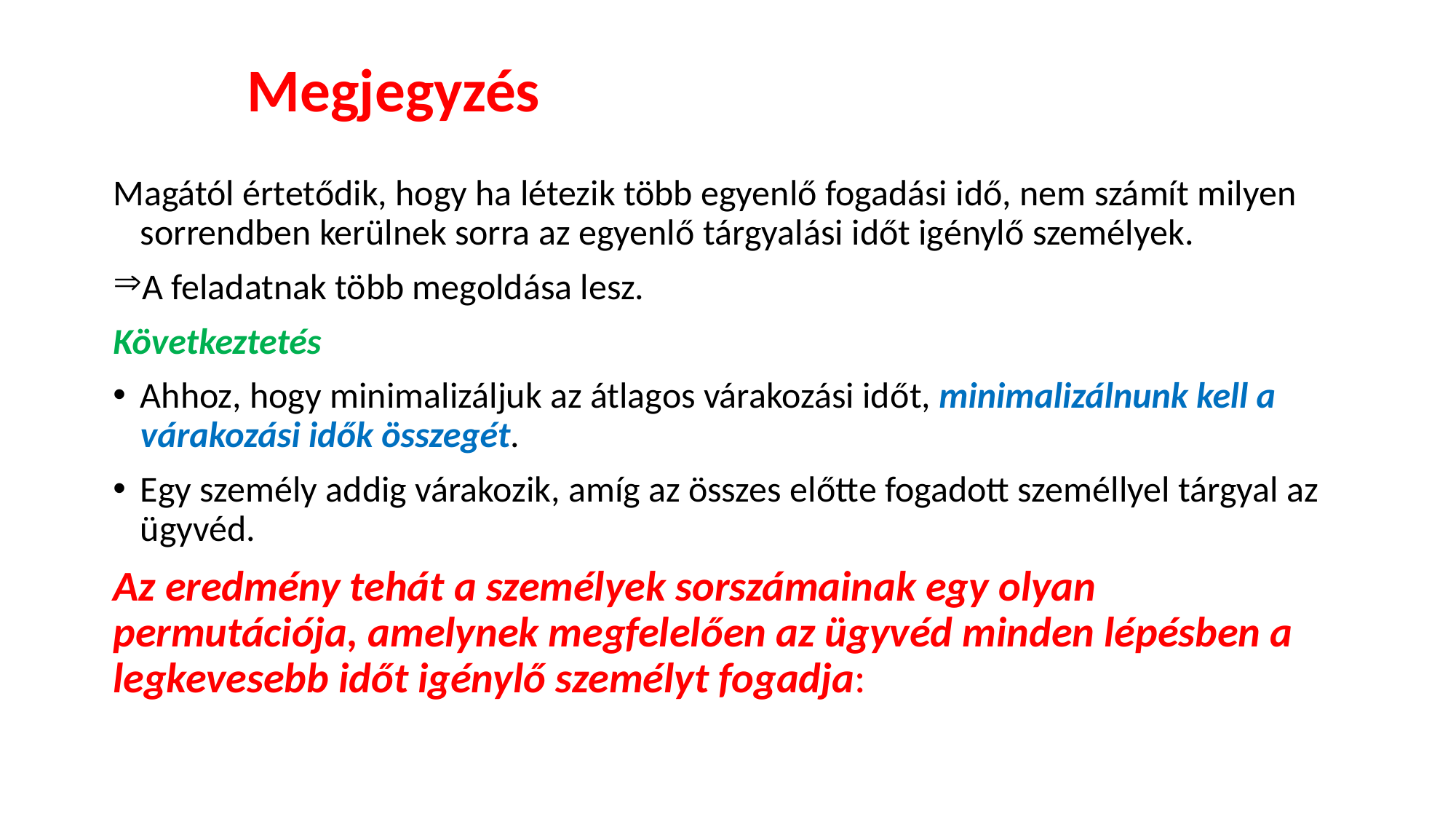

# Megjegyzés
Magától értetődik, hogy ha létezik több egyenlő fogadási idő, nem számít milyen sorrendben kerülnek sorra az egyenlő tárgyalási időt igénylő személyek.
A feladatnak több megoldása lesz.
Következtetés
Ahhoz, hogy minimalizáljuk az átlagos várakozási időt, minimalizálnunk kell a várakozási idők összegét.
Egy személy addig várakozik, amíg az összes előtte fogadott személlyel tárgyal az ügyvéd.
Az eredmény tehát a személyek sorszámainak egy olyan permutációja, amelynek megfelelően az ügyvéd minden lépésben a legkevesebb időt igénylő személyt fogadja: